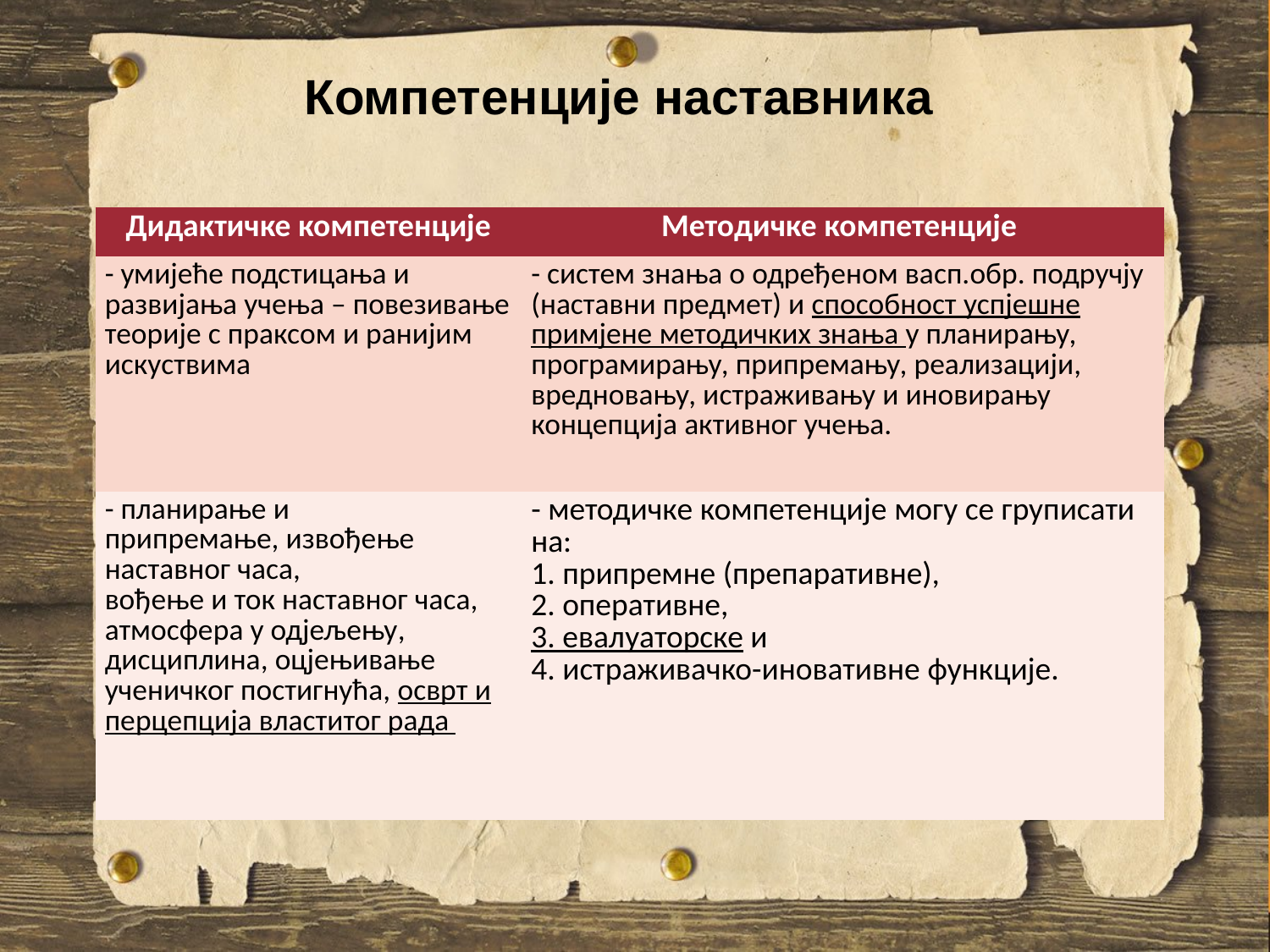

# Компетенције наставника
| Дидактичке компетенције | Методичке компетенције |
| --- | --- |
| - умијеће подстицања и развијања учења – повезивање теорије с праксом и ранијим искуствима | - систем знања о одређеном васп.обр. подручју (наставни предмет) и способност успјешне примјене методичких знања у планирању, програмирању, припремању, реализацији, вредновању, истраживању и иновирању концепција активног учења. |
| - планирање и припремање, извођење наставног часа, вођење и ток наставног часа, aтмосфера у одјељењу, дисциплина, оцјењивање ученичког постигнућа, осврт и перцепција властитог рада | - методичке компетенције могу се груписати на: 1. припремне (препаративне), 2. оперативне, 3. евалуаторске и 4. истраживачко-иновативне функције. |